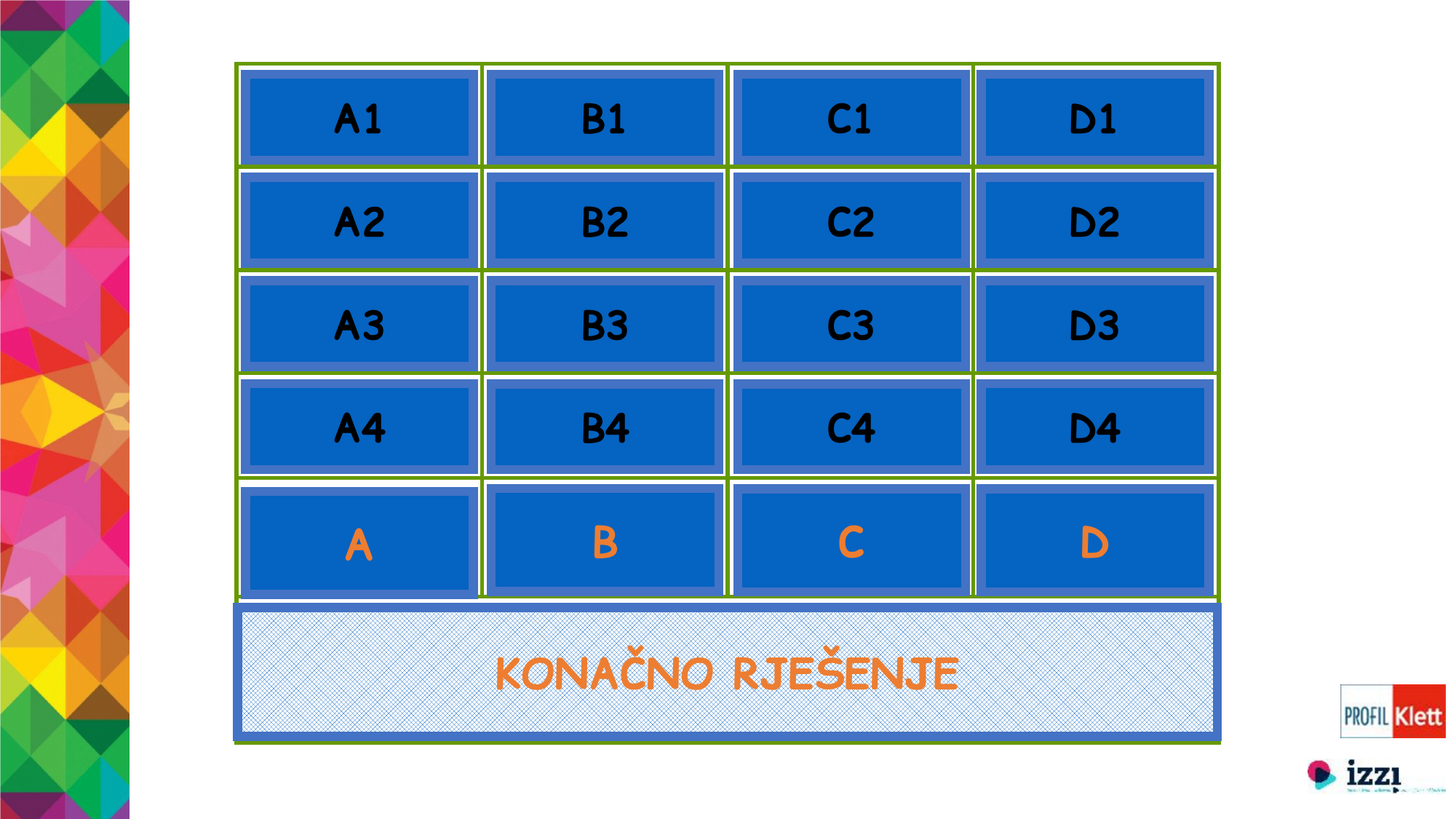

| SOK | … ZVIJEZDA | MIRNA | LOKVE |  |
| --- | --- | --- | --- | --- |
| ČAJ | … RIBA | DOBRA | KAPLJICE |  |
| MLIJEKO | … STRUJA | RAŠA | KABANICA |  |
| KAVA | … ŠKOLJKA | DUNAV | KIŠOBRAN |  |
| TEKUĆINA | MORSKA | RIJEKA | KIŠA |  |
| VODA |  |  |  |  |
A1
B1
C1
D1
A2
B2
C2
D2
A3
B3
C3
D3
A4
D4
B4
C4
B
C
D
A
KONAČNO RJEŠENJE